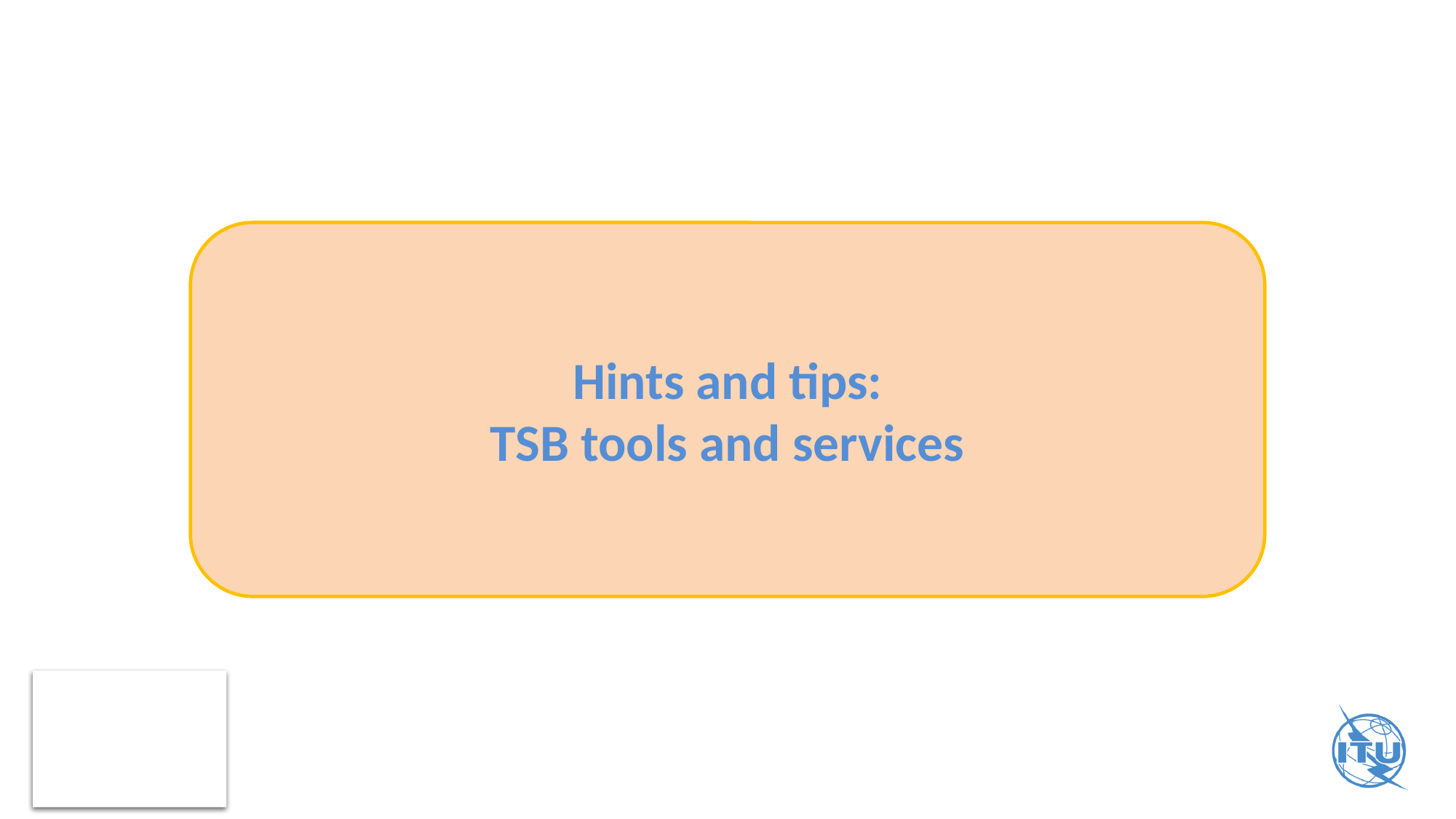

# Hints and tips: TSB tools and services